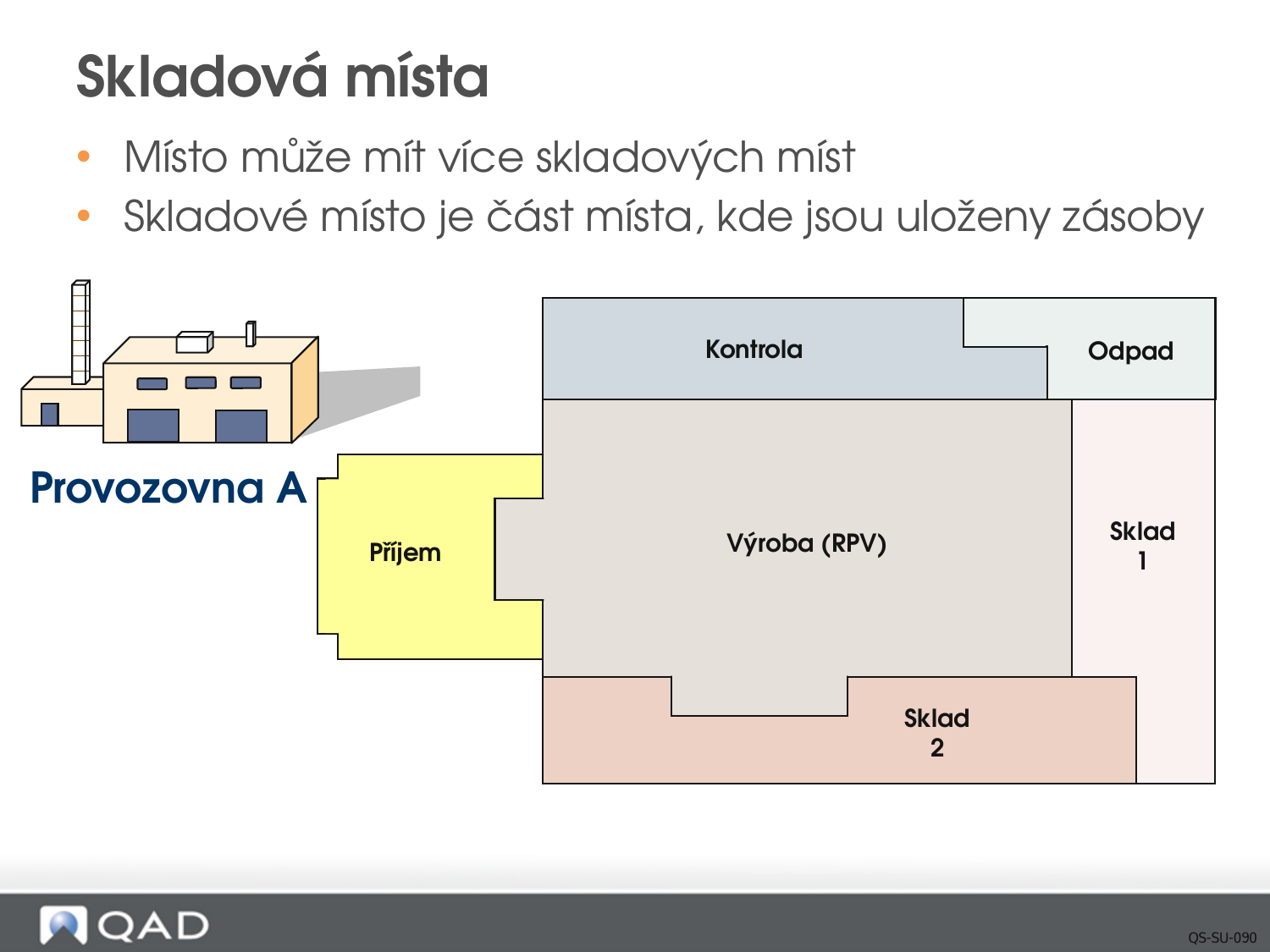

# Skladová místa
Místo může mít více skladových míst
Skladové místo je část místa, kde jsou uloženy zásoby

Kontrola

Odpad

Výroba (RPV)

Sklad
1
Příjem

Sklad
2
Provozovna A
QS-SU-090